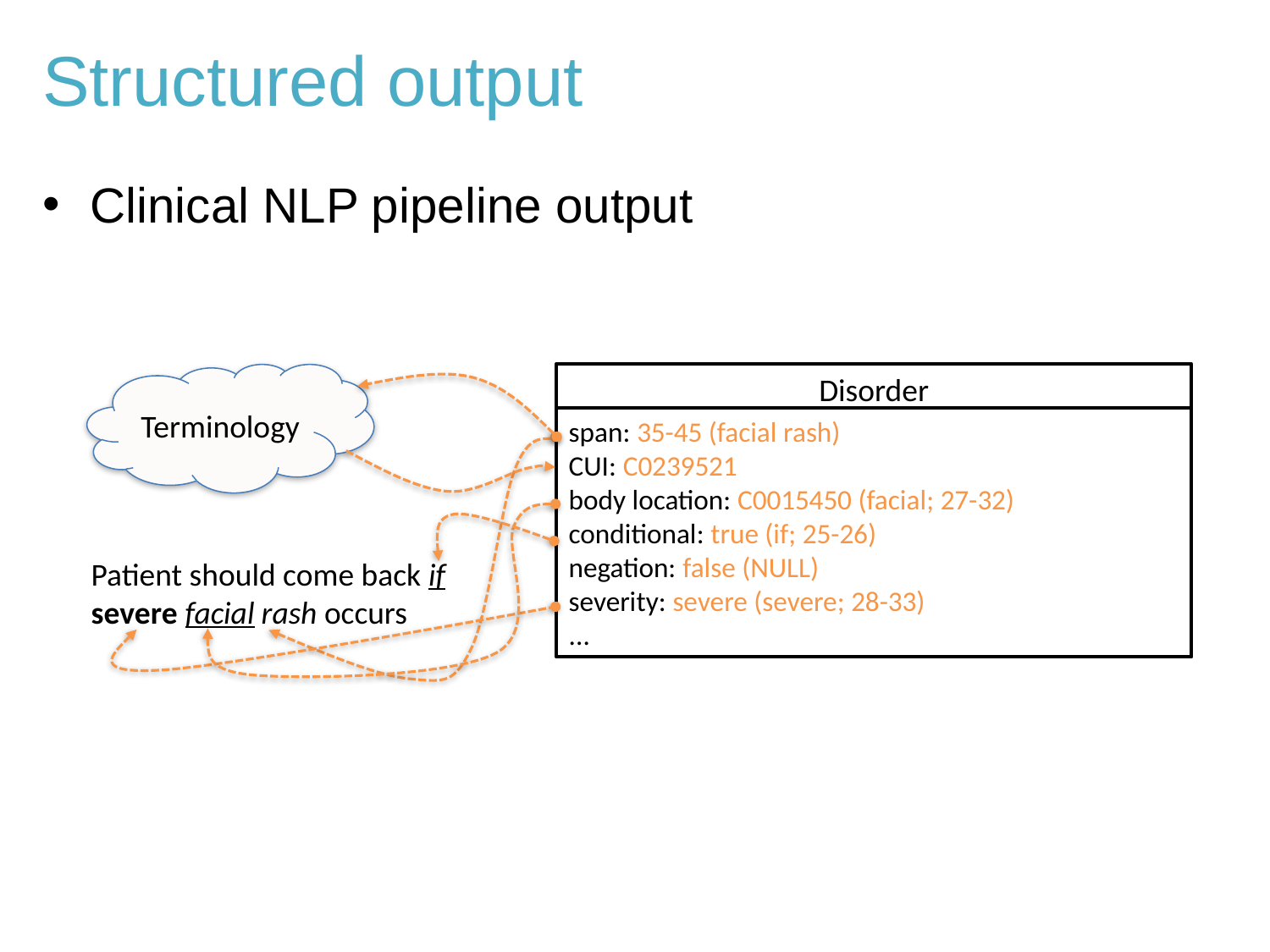

# Structured output
Clinical NLP pipeline output
Terminology
Disorder

span: 35-45 (facial rash)
CUI: C0239521
body location: C0015450 (facial; 27-32)
conditional: true (if; 25-26)
negation: false (NULL)
severity: severe (severe; 28-33)
...

Patient should come back if
severe facial rash occurs